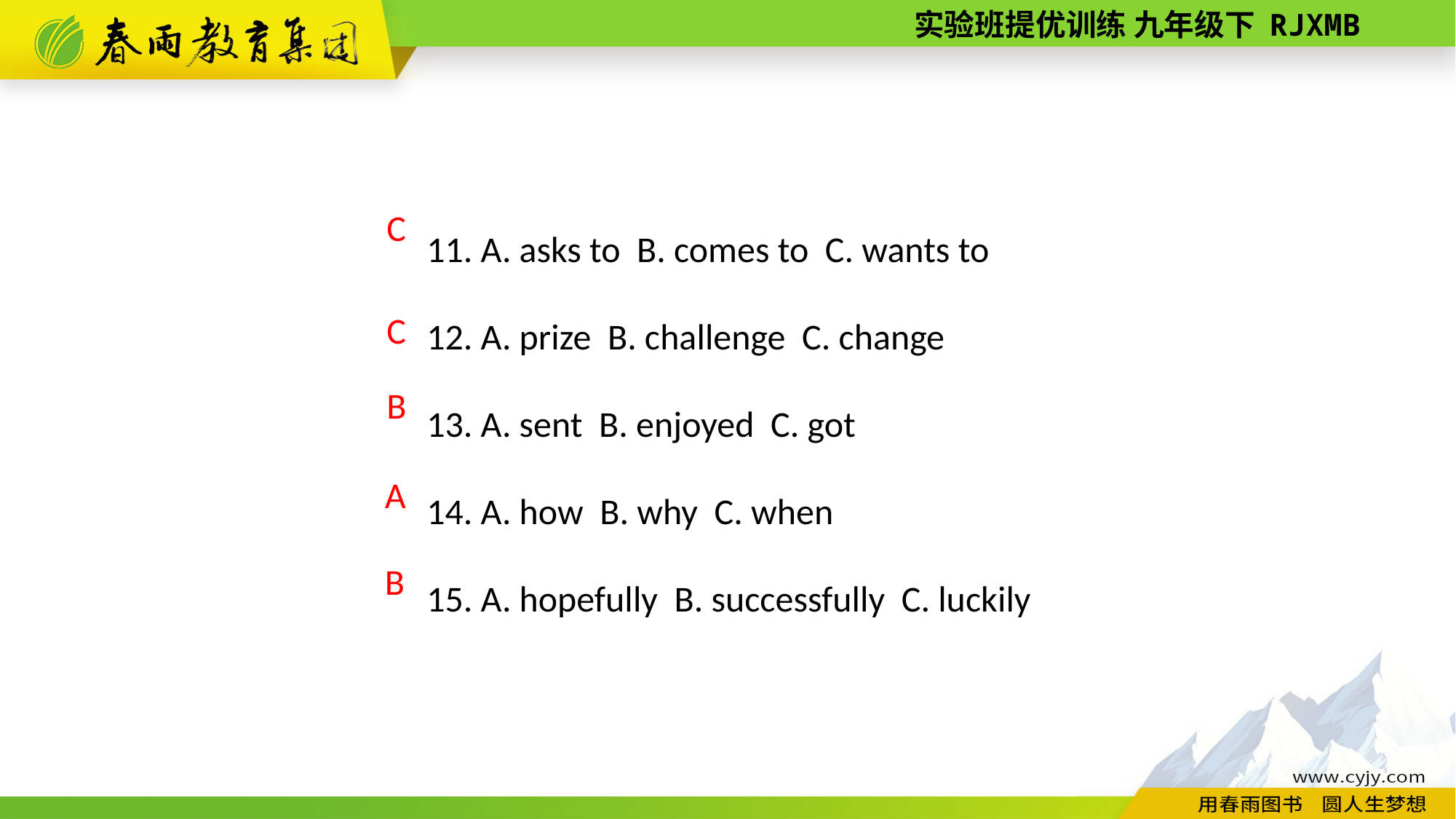

11. A. asks to  B. comes to  C. wants to
12. A. prize  B. challenge  C. change
13. A. sent  B. enjoyed  C. got
14. A. how  B. why  C. when
15. A. hopefully  B. successfully  C. luckily
C
C
B
A
B